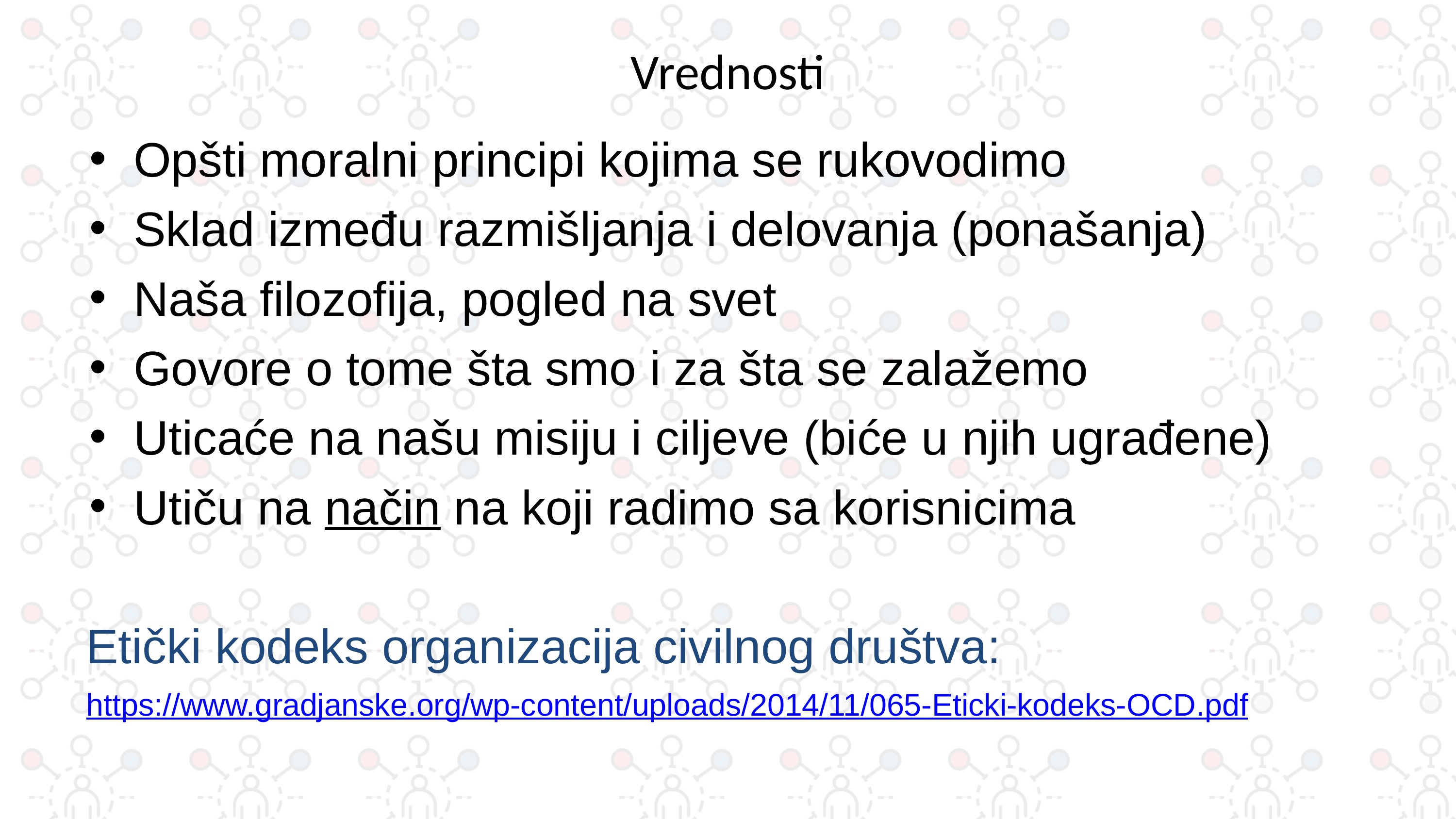

# Vrednosti
Opšti moralni principi kojima se rukovodimo
Sklad između razmišljanja i delovanja (ponašanja)
Naša filozofija, pogled na svet
Govore o tome šta smo i za šta se zalažemo
Uticaće na našu misiju i ciljeve (biće u njih ugrađene)
Utiču na način na koji radimo sa korisnicima

Etički kodeks organizacija civilnog društva:
https://www.gradjanske.org/wp-content/uploads/2014/11/065-Eticki-kodeks-OCD.pdf